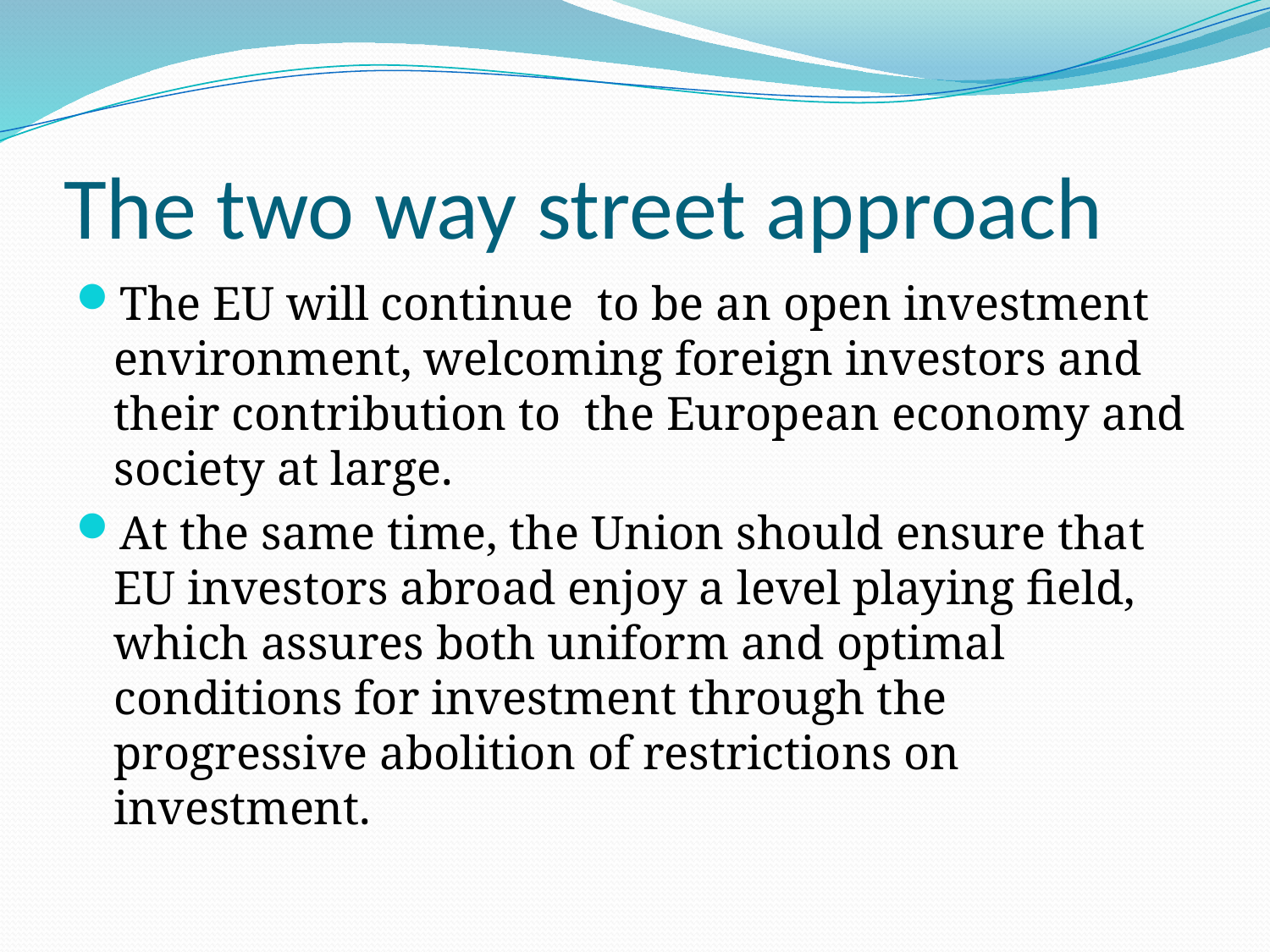

# The two way street approach
The EU will continue  to be an open investment environment, welcoming foreign investors and their contribution to  the European economy and society at large.
At the same time, the Union should ensure that EU investors abroad enjoy a level playing field, which assures both uniform and optimal  conditions for investment through the progressive abolition of restrictions on investment.